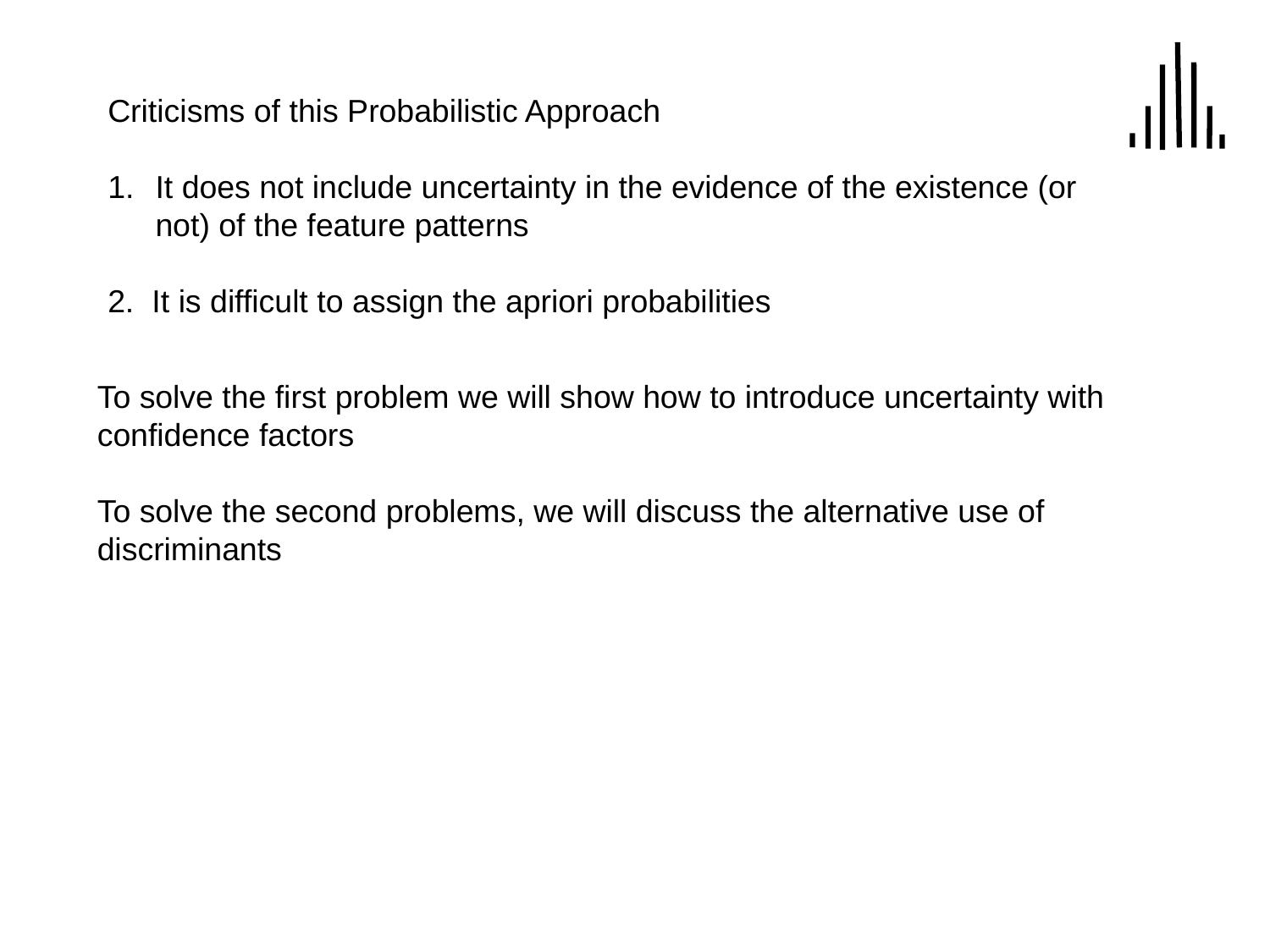

Criticisms of this Probabilistic Approach

It does not include uncertainty in the evidence of the existence (or not) of the feature patterns

2.  It is difficult to assign the apriori probabilities
To solve the first problem we will show how to introduce uncertainty with confidence factors

To solve the second problems, we will discuss the alternative use of discriminants